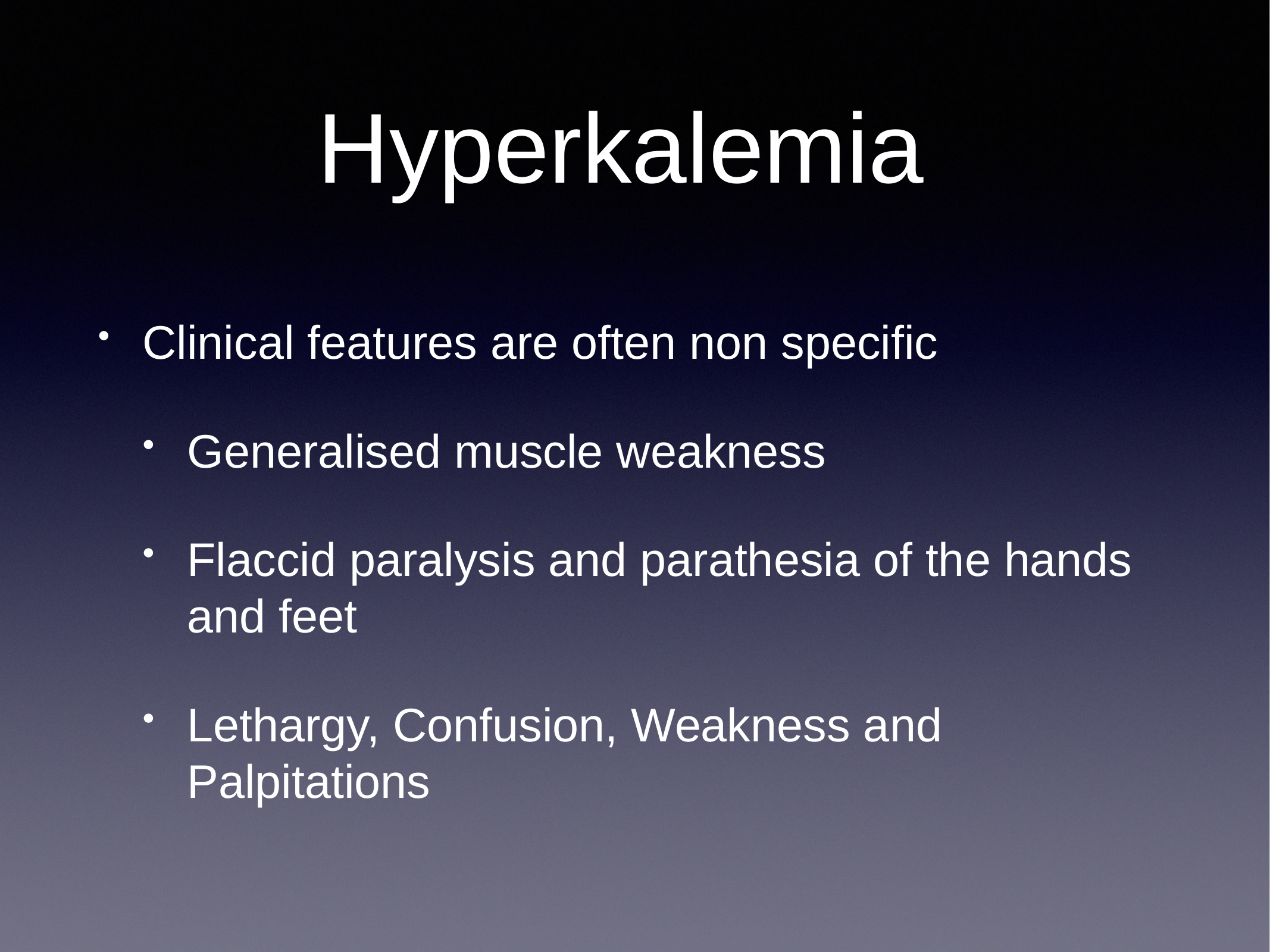

# Hyperkalemia
Clinical features are often non specific
Generalised muscle weakness
Flaccid paralysis and parathesia of the hands and feet
Lethargy, Confusion, Weakness and Palpitations